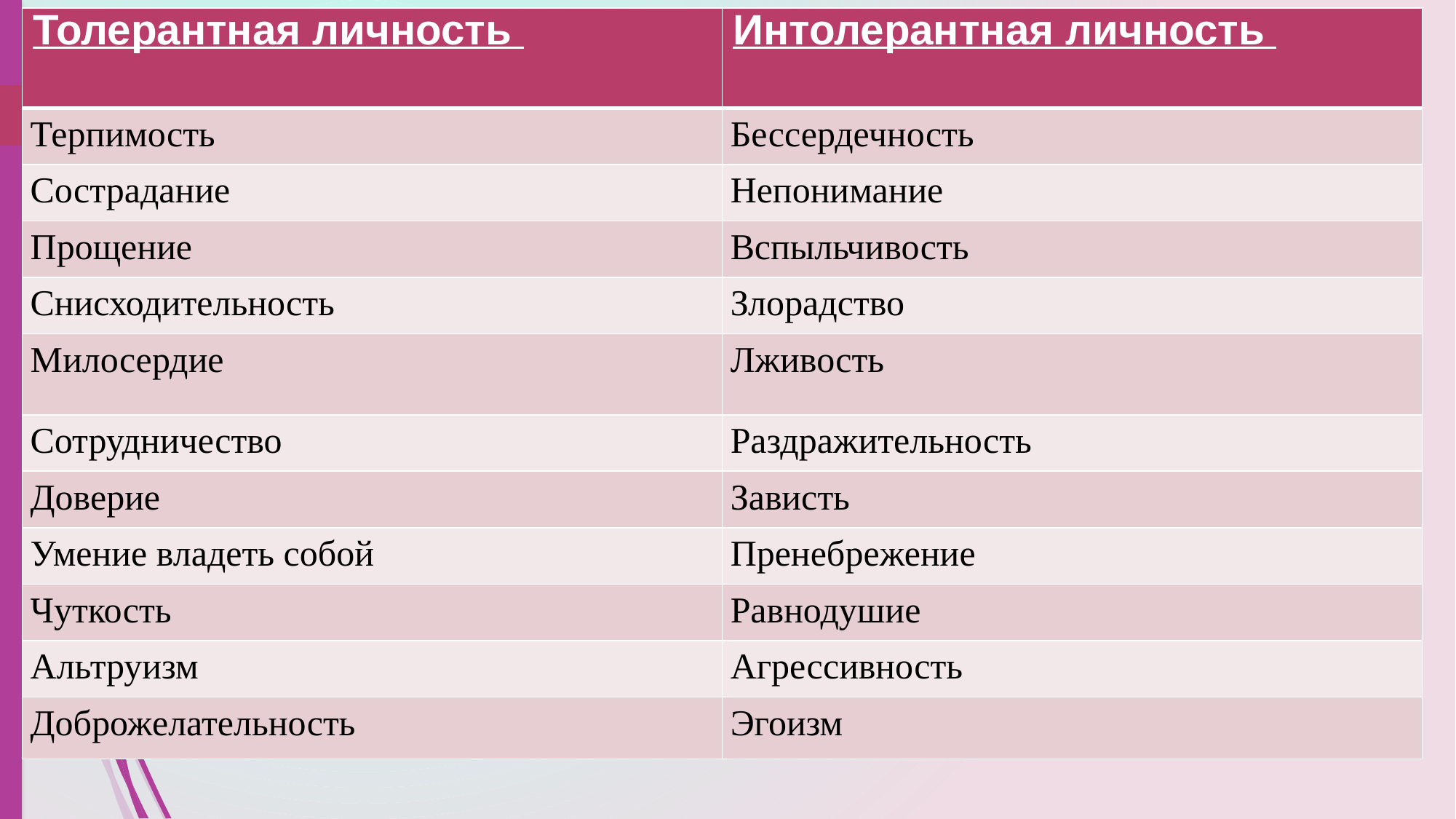

| Толерантная личность | Интолерантная личность |
| --- | --- |
| Терпимость | Бессердечность |
| Сострадание | Непонимание |
| Прощение | Вспыльчивость |
| Снисходительность | Злорадство |
| Милосердие | Лживость |
| Сотрудничество | Раздражительность |
| Доверие | Зависть |
| Умение владеть собой | Пренебрежение |
| Чуткость | Равнодушие |
| Альтруизм | Агрессивность |
| Доброжелательность | Эгоизм |
#